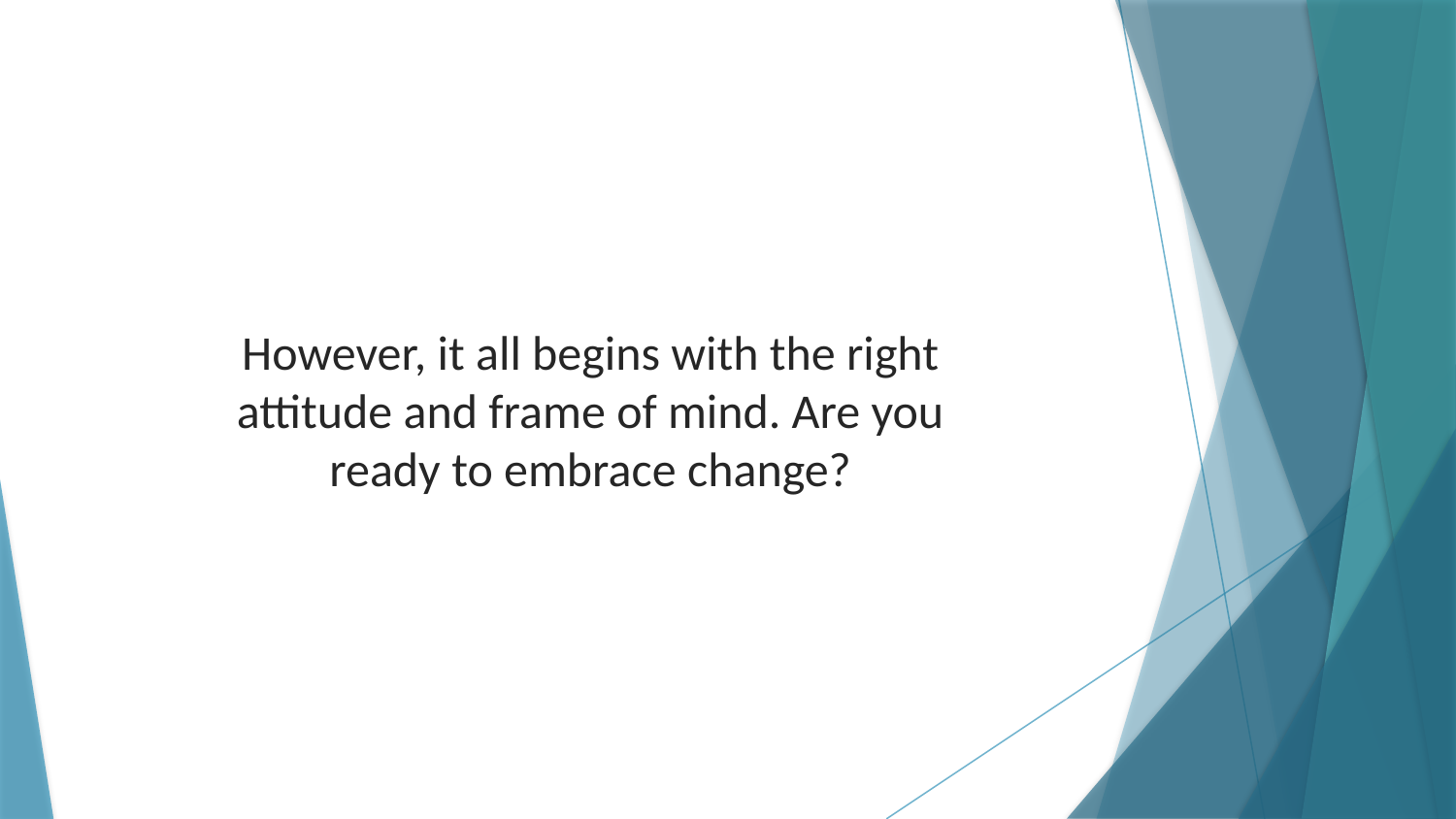

However, it all begins with the right attitude and frame of mind. Are you ready to embrace change?